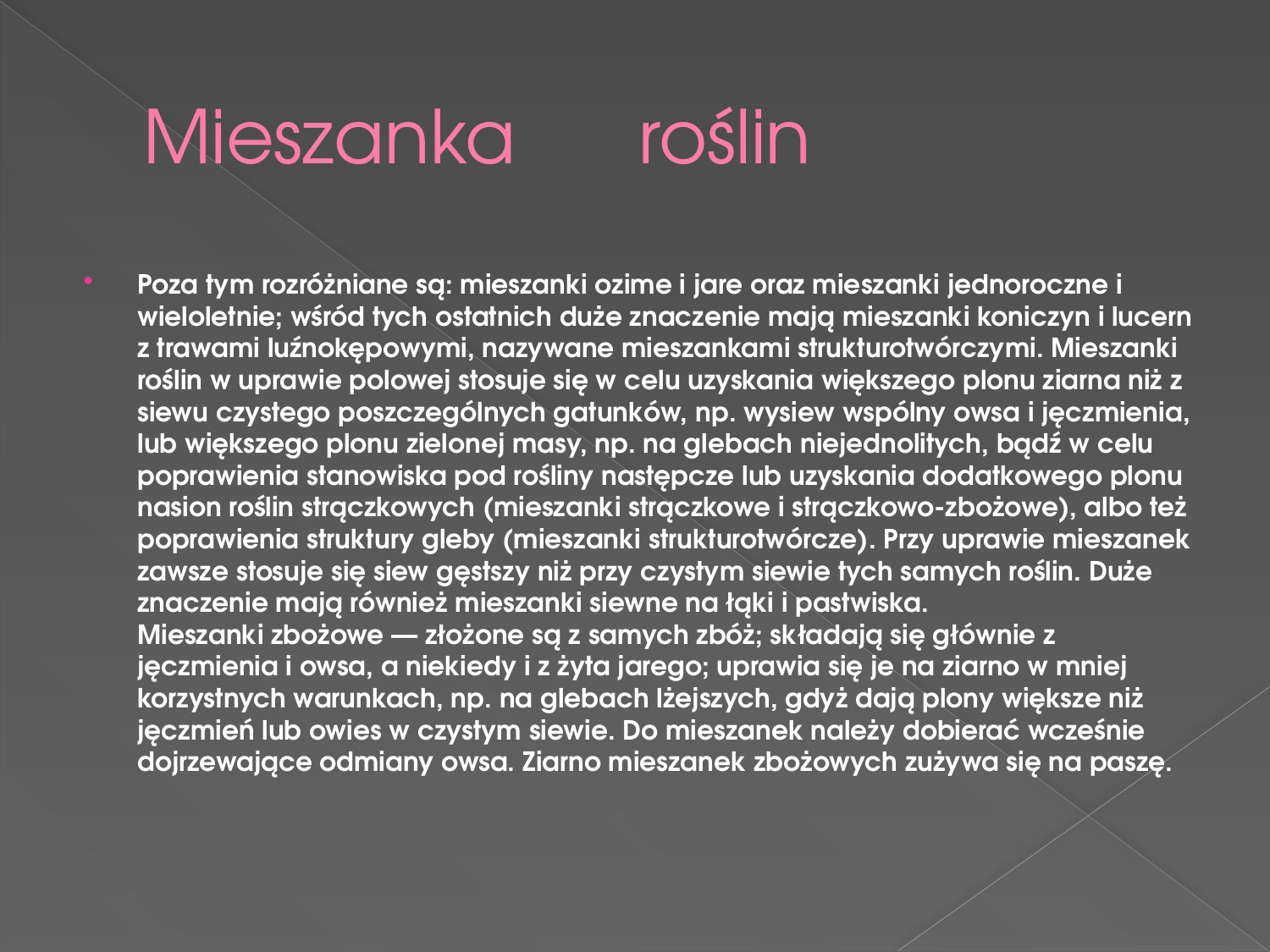

# Mieszanka      roślin
Poza tym rozróżniane są: mieszanki ozime i jare oraz mieszanki jednoroczne i wieloletnie; wśród tych ostatnich duże znaczenie mają mieszanki koniczyn i lucern z trawami luźnokępowymi, nazywane mieszankami strukturotwórczymi. Mieszanki roślin w uprawie polowej stosuje się w celu uzyskania większego plonu ziarna niż z siewu czystego poszczególnych gatunków, np. wysiew wspólny owsa i jęczmienia, lub większego plonu zielonej masy, np. na glebach niejednolitych, bądź w celu poprawienia stanowiska pod rośliny następcze lub uzyskania dodatkowego plonu nasion roślin strączkowych (mieszanki strączkowe i strączkowo-zbożowe), albo też poprawienia struktury gleby (mieszanki strukturotwórcze). Przy uprawie mieszanek zawsze stosuje się siew gęstszy niż przy czystym siewie tych samych roślin. Duże znaczenie mają również mieszanki siewne na łąki i pastwiska.
Mieszanki zbożowe — złożone są z samych zbóż; składają się głównie z jęczmienia i owsa, a niekiedy i z żyta jarego; uprawia się je na ziarno w mniej korzystnych warunkach, np. na glebach lżejszych, gdyż dają plony większe niż jęczmień lub owies w czystym siewie. Do mieszanek należy dobierać wcześnie dojrzewające odmiany owsa. Ziarno mieszanek zbożowych zużywa się na paszę.